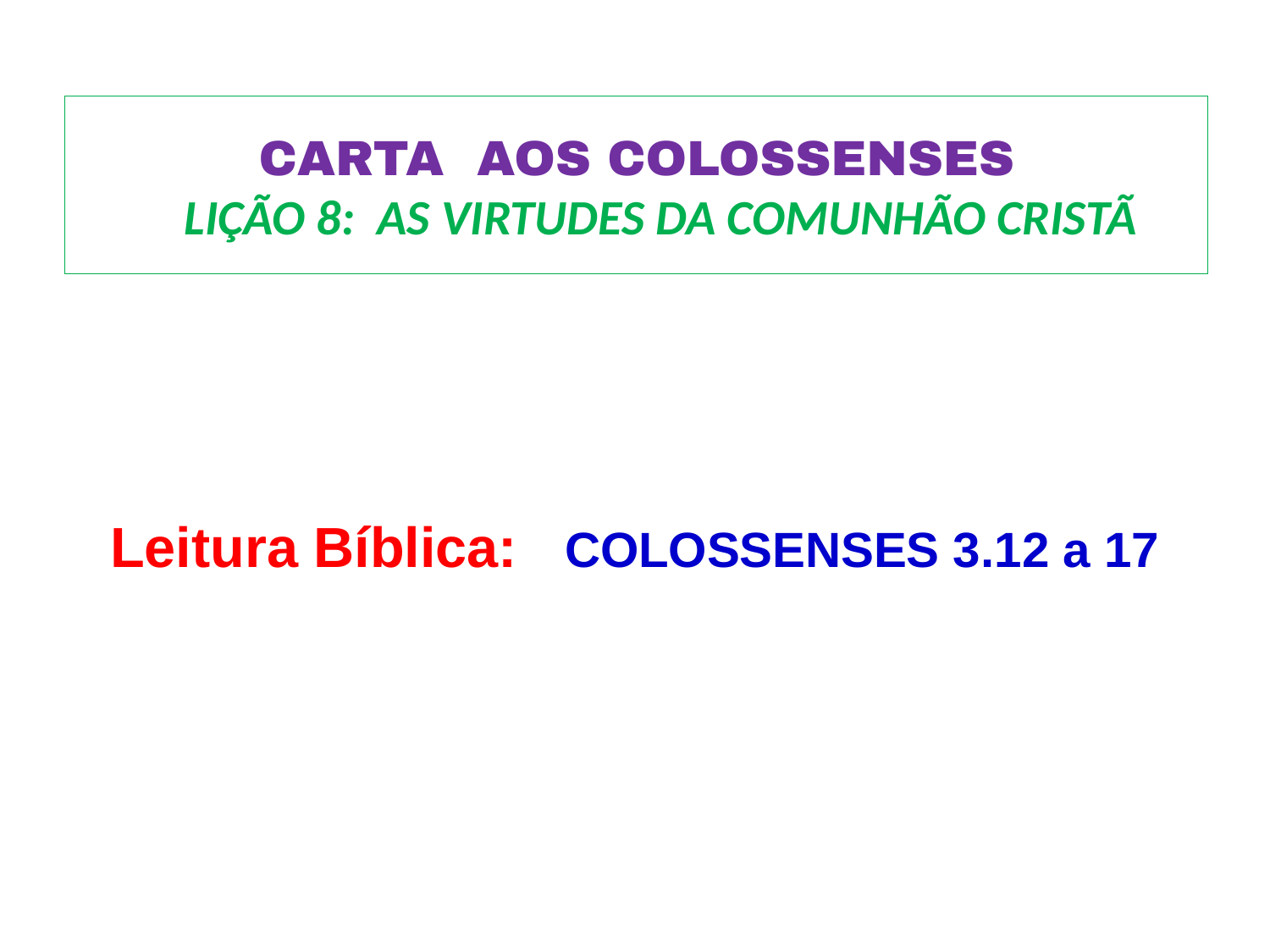

# CARTA  AOS COLOSSENSES LIÇÃO 8:  AS VIRTUDES DA COMUNHÃO CRISTÃ

Leitura Bíblica:   COLOSSENSES 3.12 a 17